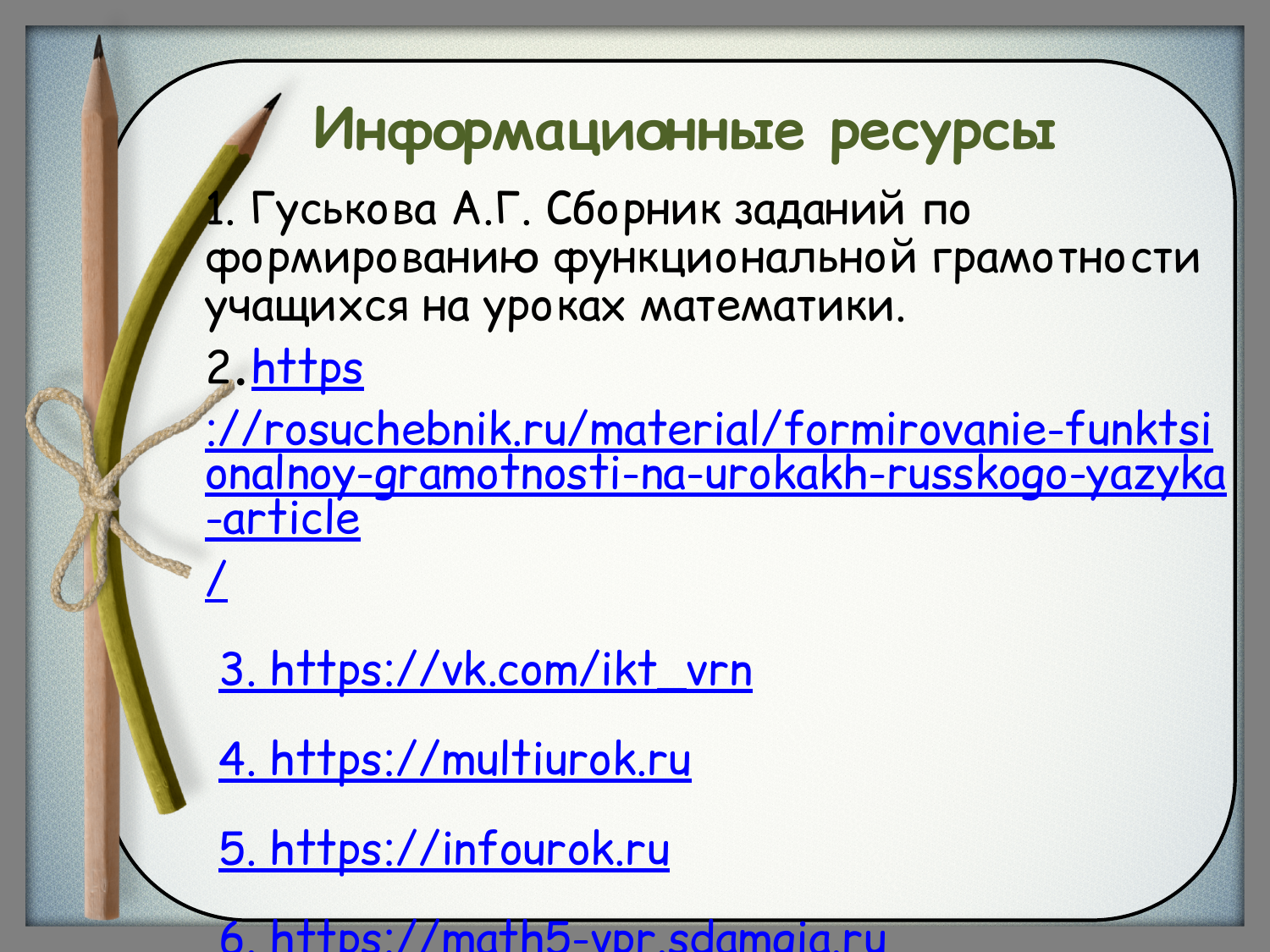

Информационные ресурсы
1. Гуськова А.Г. Сборник заданий по формированию функциональной грамотности учащихся на уроках математики.
2.https://rosuchebnik.ru/material/formirovanie-funktsionalnoy-gramotnosti-na-urokakh-russkogo-yazyka-article/
3. https://vk.com/ikt_vrn
4. https://multiurok.ru
5. https://infourok.ru
6. https://math5-vpr.sdamgia.ru